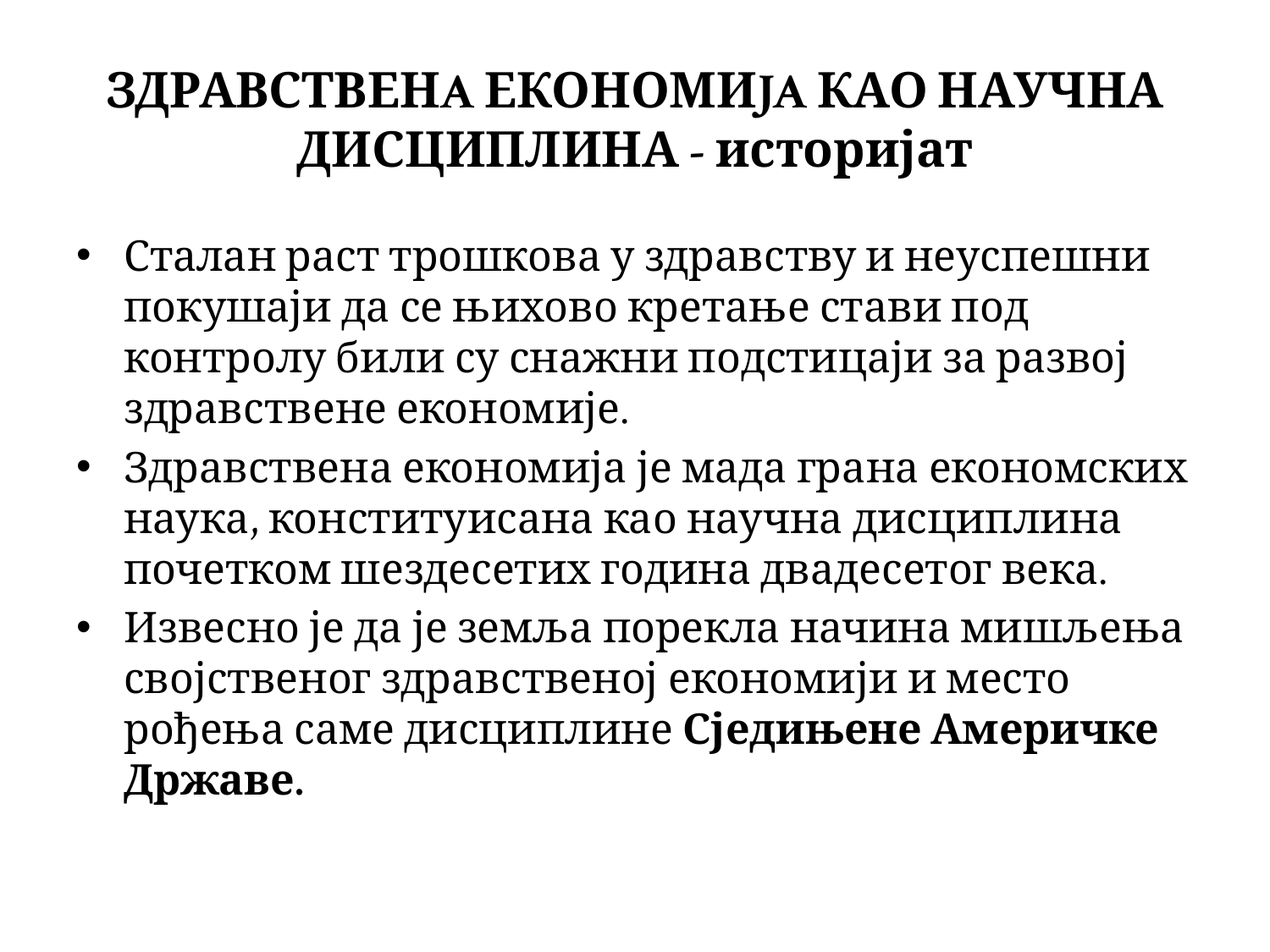

# ЗДРАВСТВЕНA ЕКОНОМИJA КАО НАУЧНА ДИСЦИПЛИНА - историјат
Сталан раст трошкова у здравству и неуспешни покушаји да се њихово кретање стави под контролу били су снажни подстицаји за развој здравствене економије.
Здравствена економија је мада грана економских наука, конституисана као научна дисциплина почетком шездесетих година двадесетог века.
Извесно је да је земља порекла начина мишљења својственог здравственој економији и место рођења саме дисциплине Сједињене Америчке Државе.